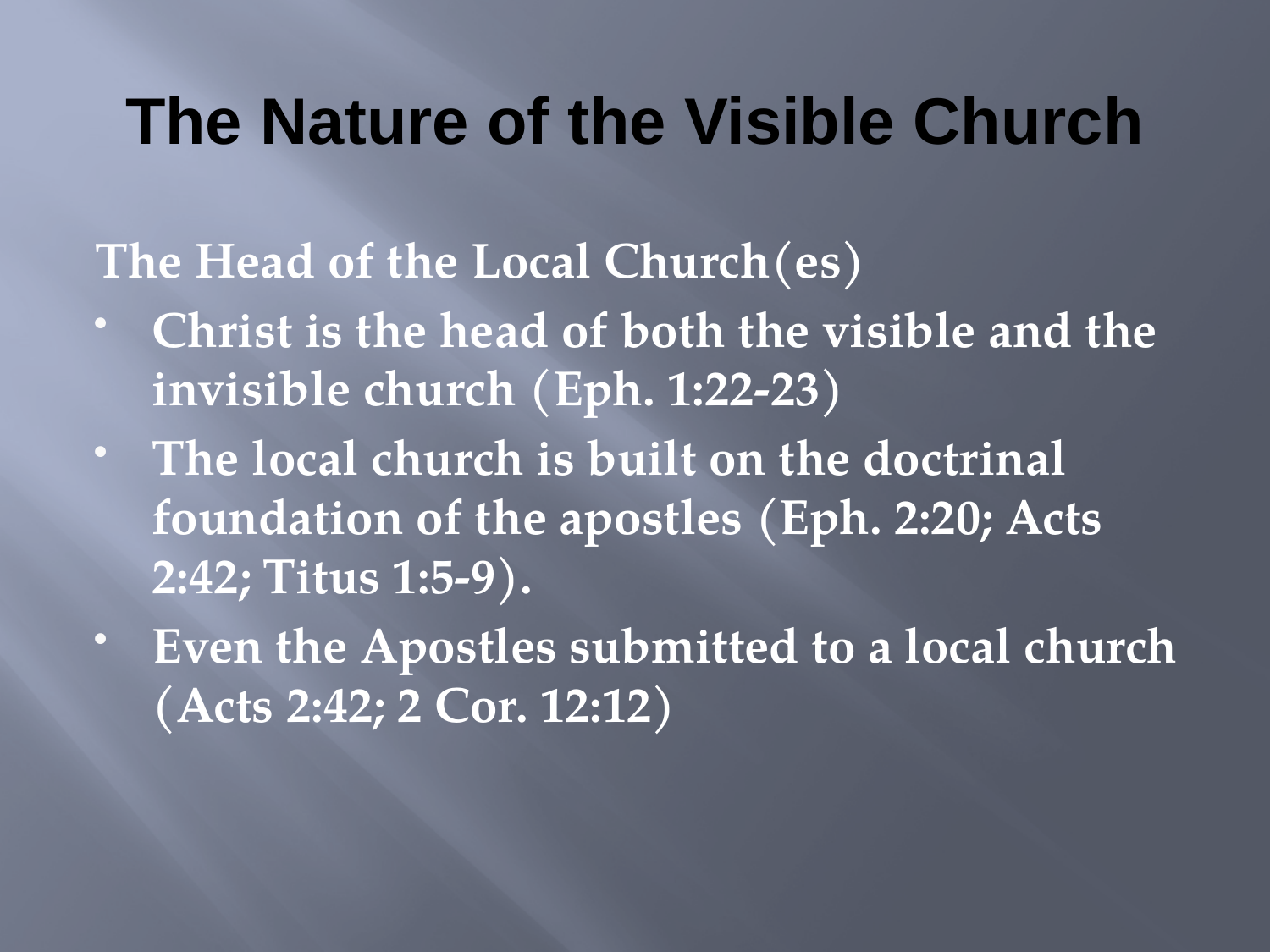

# The Nature of the Visible Church
The Head of the Local Church(es)
Christ is the head of both the visible and the invisible church (Eph. 1:22-23)
The local church is built on the doctrinal foundation of the apostles (Eph. 2:20; Acts 2:42; Titus 1:5-9).
Even the Apostles submitted to a local church (Acts 2:42; 2 Cor. 12:12)